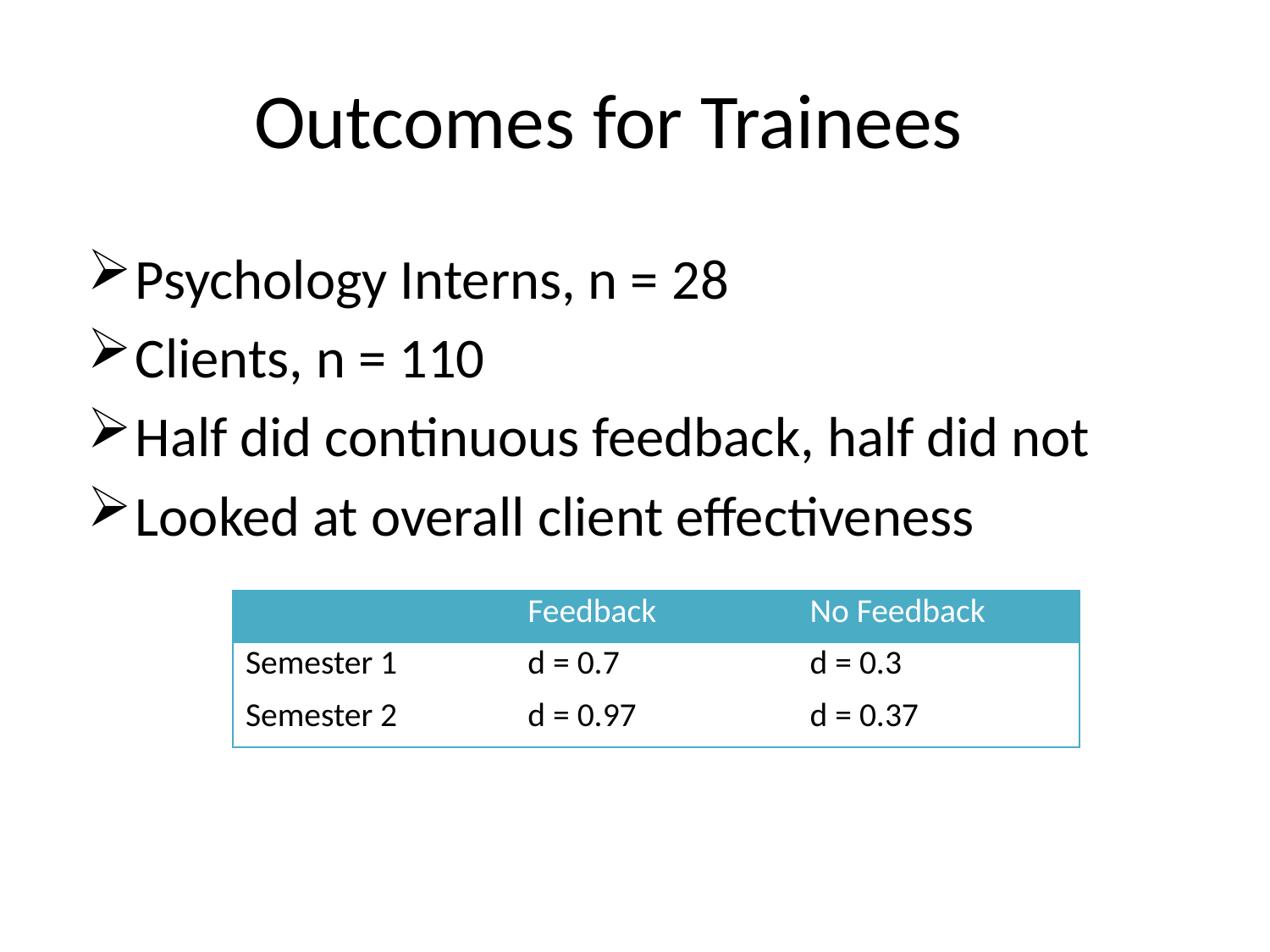

# Outcomes for Trainees
Psychology Interns, n = 28
Clients, n = 110
Half did continuous feedback, half did not
Looked at overall client effectiveness

|  | Feedback | No Feedback |
| --- | --- | --- |
| Semester 1 | d = 0.7 | d = 0.3 |
| Semester 2 | d = 0.97 | d = 0.37 |
Reese et al (2009)